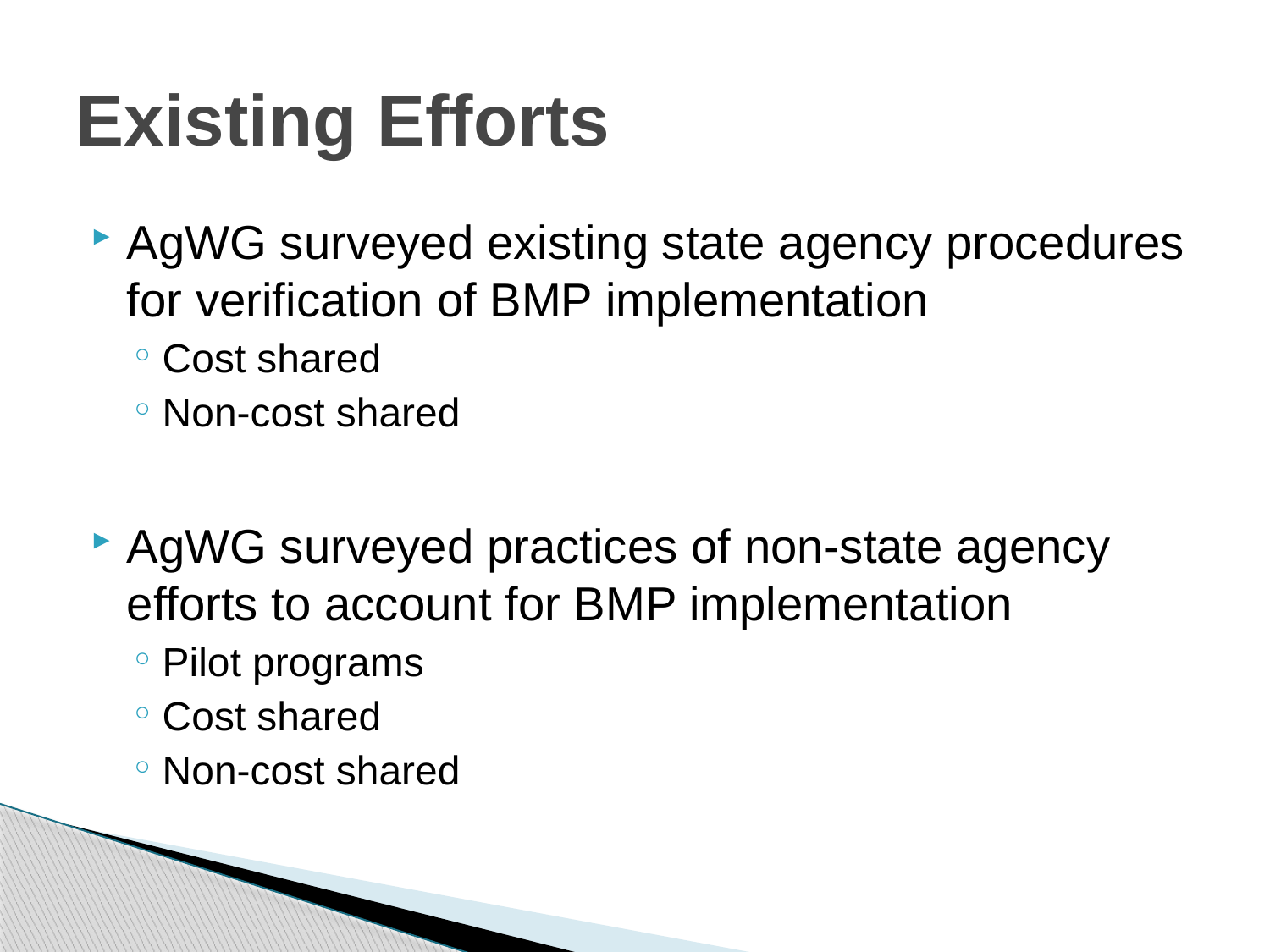

# Existing Efforts
AgWG surveyed existing state agency procedures for verification of BMP implementation
Cost shared
Non-cost shared

AgWG surveyed practices of non-state agency efforts to account for BMP implementation
Pilot programs
Cost shared
Non-cost shared